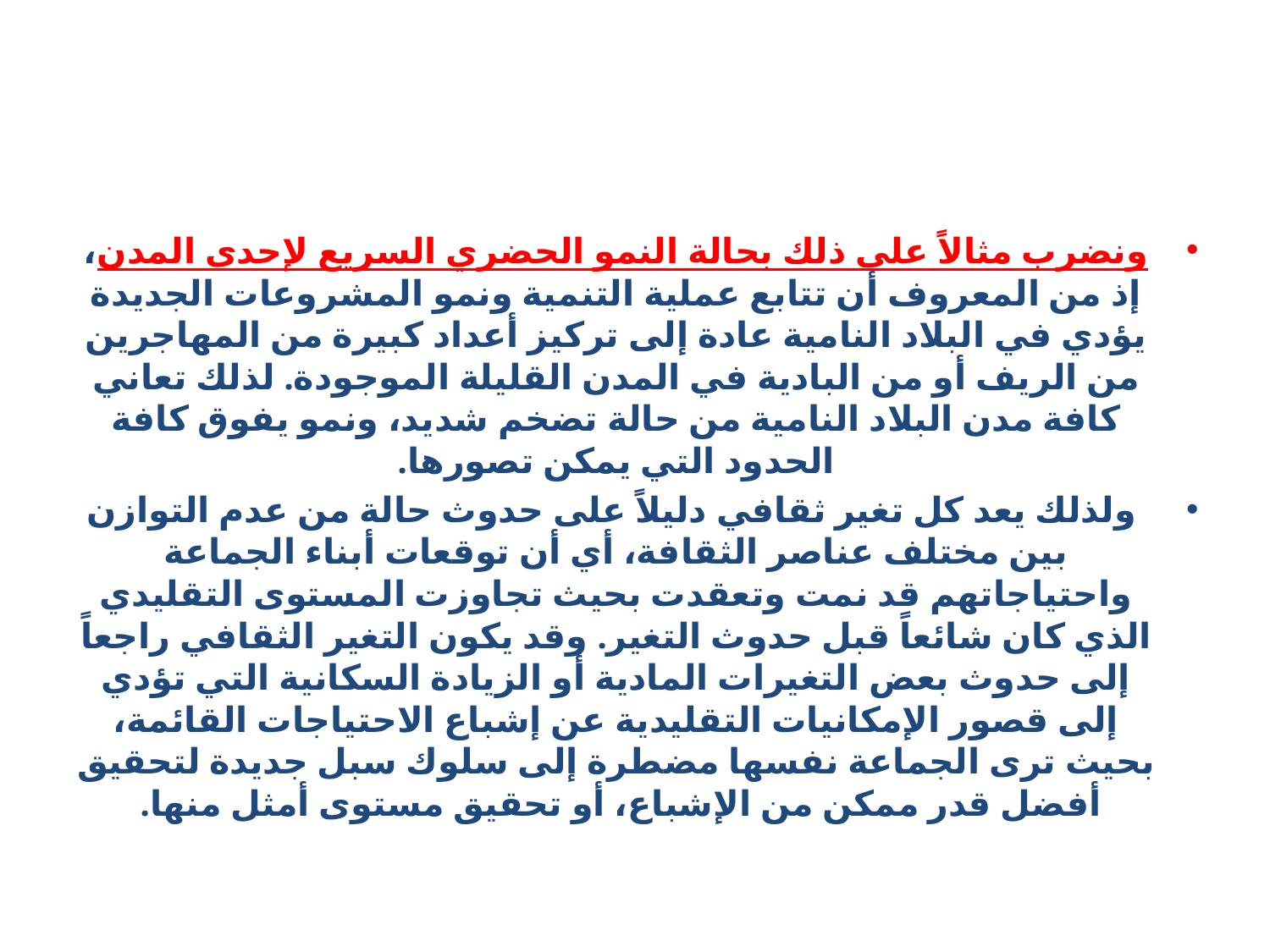

#
ونضرب مثالاً على ذلك بحالة النمو الحضري السريع لإحدى المدن، إذ من المعروف أن تتابع عملية التنمية ونمو المشروعات الجديدة يؤدي في البلاد النامية عادة إلى تركيز أعداد كبيرة من المهاجرين من الريف أو من البادية في المدن القليلة الموجودة. لذلك تعاني كافة مدن البلاد النامية من حالة تضخم شديد، ونمو يفوق كافة الحدود التي يمكن تصورها.
 ولذلك يعد كل تغير ثقافي دليلاً على حدوث حالة من عدم التوازن بين مختلف عناصر الثقافة، أي أن توقعات أبناء الجماعة واحتياجاتهم قد نمت وتعقدت بحيث تجاوزت المستوى التقليدي الذي كان شائعاً قبل حدوث التغير. وقد يكون التغير الثقافي راجعاً إلى حدوث بعض التغيرات المادية أو الزيادة السكانية التي تؤدي إلى قصور الإمكانيات التقليدية عن إشباع الاحتياجات القائمة، بحيث ترى الجماعة نفسها مضطرة إلى سلوك سبل جديدة لتحقيق أفضل قدر ممكن من الإشباع، أو تحقيق مستوى أمثل منها.